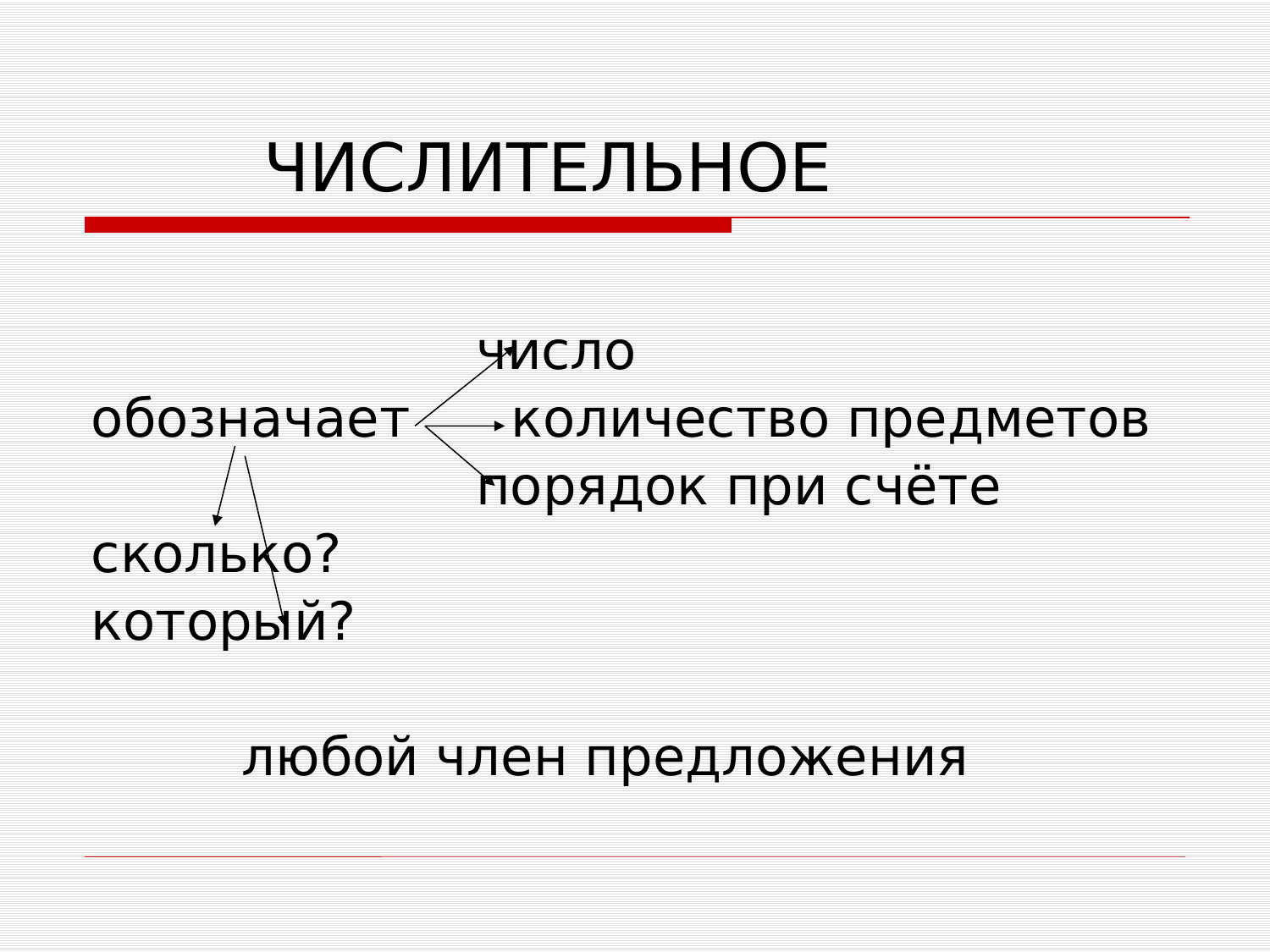

# ЧИСЛИТЕЛЬНОЕ

                       число
обозначает      количество предметов
                       порядок при счёте
сколько?
который?

         любой член предложения